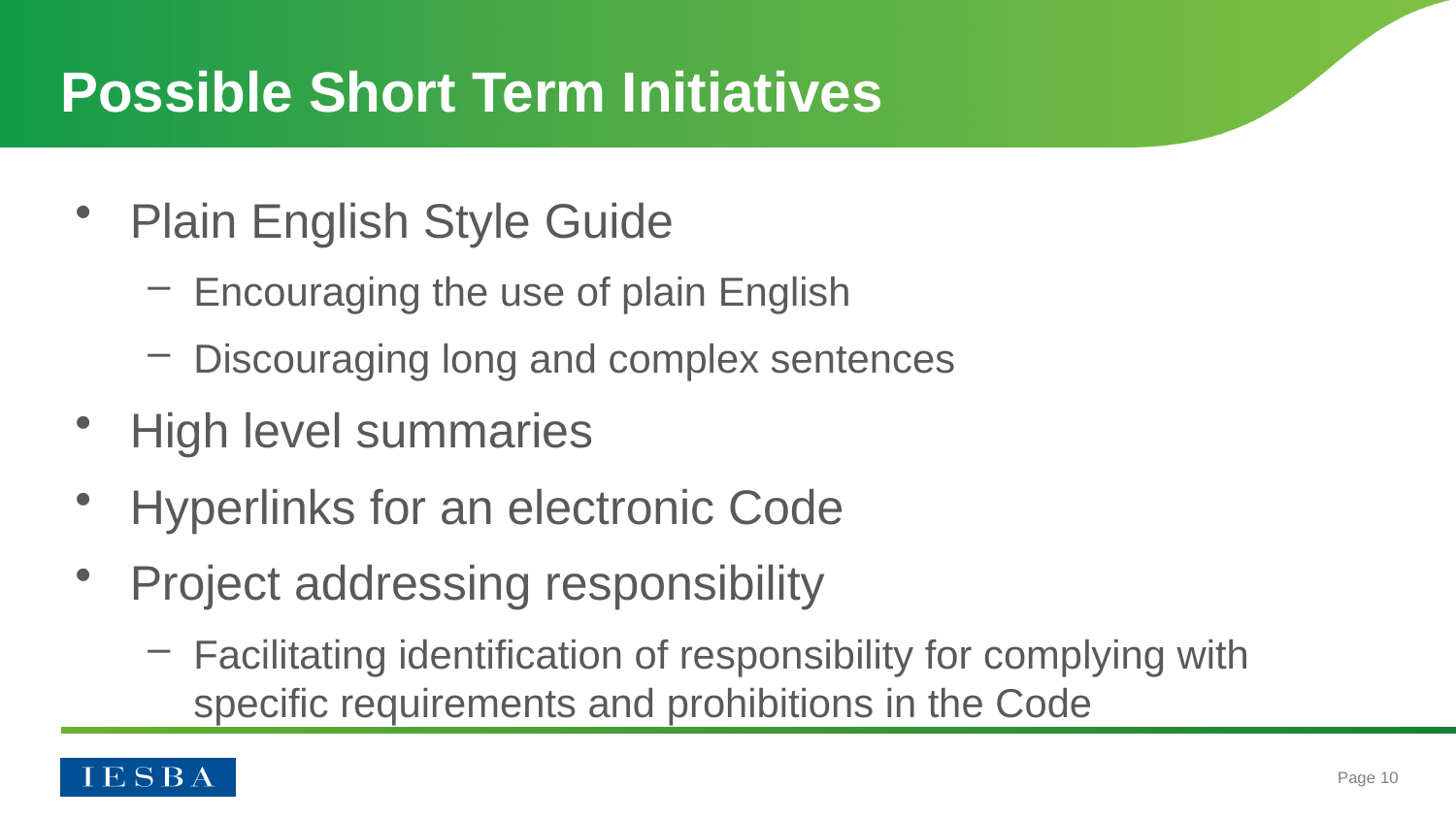

# Possible Short Term Initiatives
Plain English Style Guide
Encouraging the use of plain English
Discouraging long and complex sentences
High level summaries
Hyperlinks for an electronic Code
Project addressing responsibility
Facilitating identification of responsibility for complying with specific requirements and prohibitions in the Code